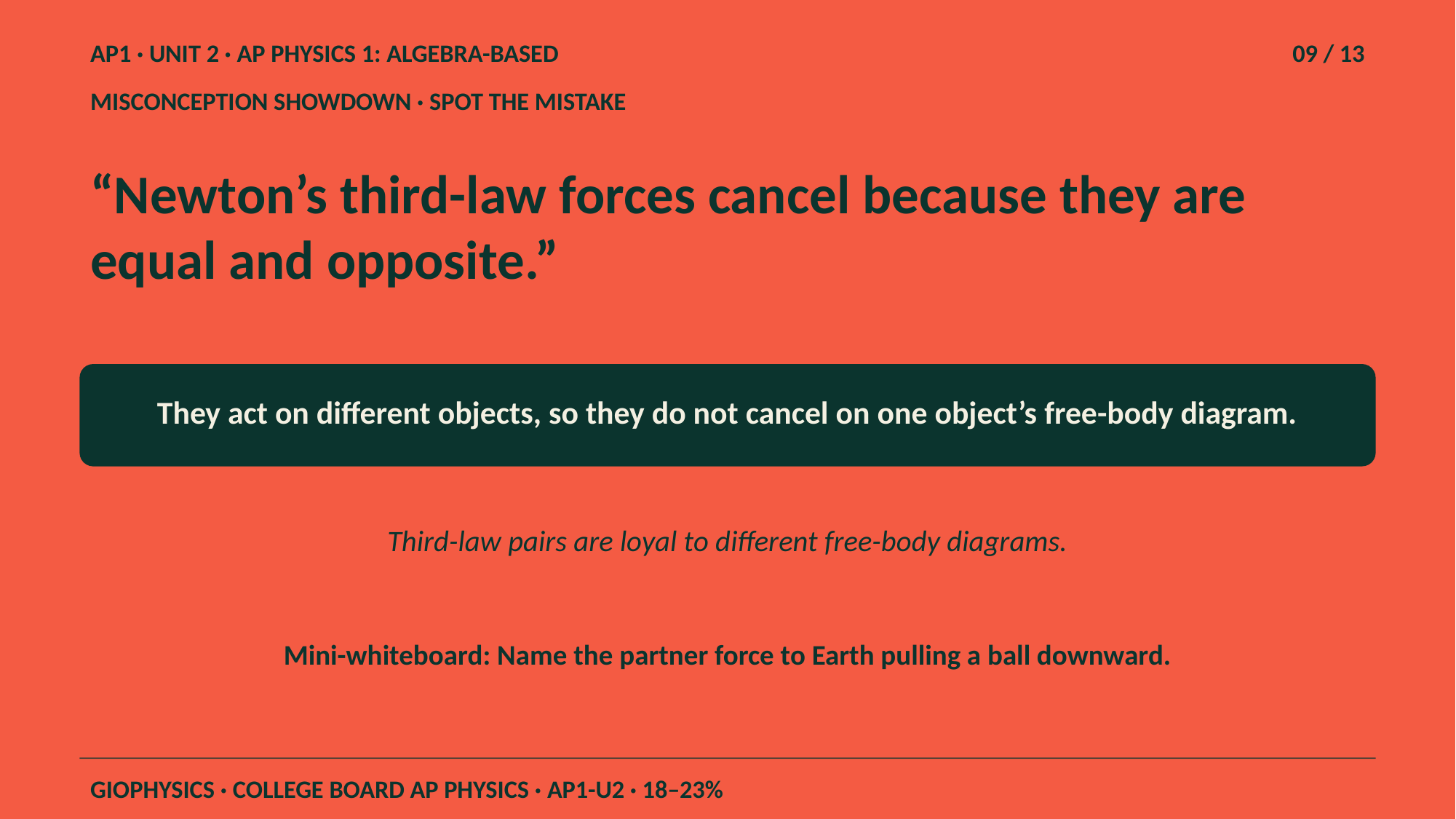

AP1 · UNIT 2 · AP PHYSICS 1: ALGEBRA-BASED
09 / 13
MISCONCEPTION SHOWDOWN · SPOT THE MISTAKE
“Newton’s third-law forces cancel because they are equal and opposite.”

They act on different objects, so they do not cancel on one object’s free-body diagram.
Third-law pairs are loyal to different free-body diagrams.
Mini-whiteboard: Name the partner force to Earth pulling a ball downward.

GIOPHYSICS · COLLEGE BOARD AP PHYSICS · AP1-U2 · 18–23%